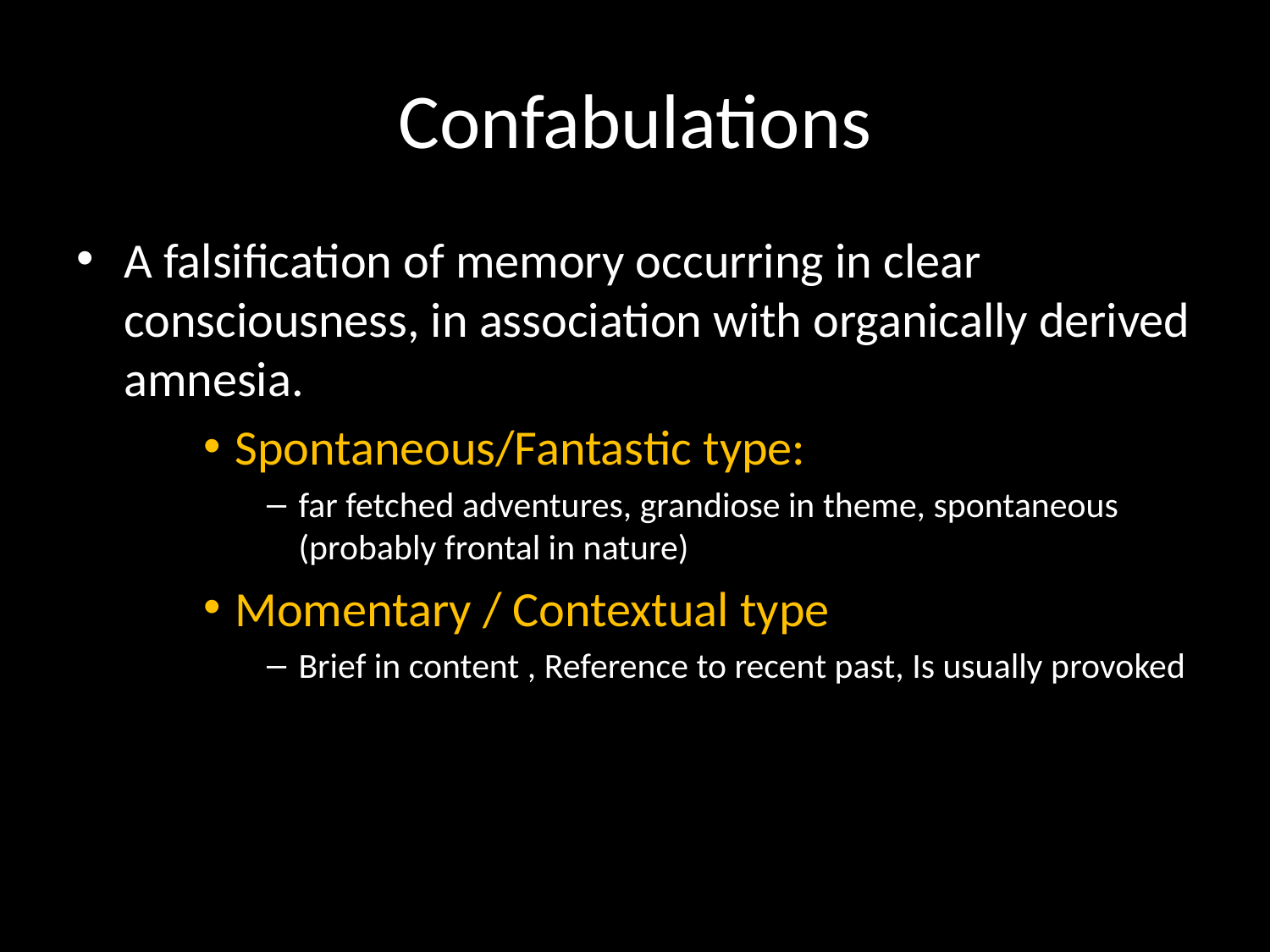

# Confabulations
A falsification of memory occurring in clear consciousness, in association with organically derived amnesia.
Spontaneous/Fantastic type:
far fetched adventures, grandiose in theme, spontaneous (probably frontal in nature)
Momentary / Contextual type
Brief in content , Reference to recent past, Is usually provoked